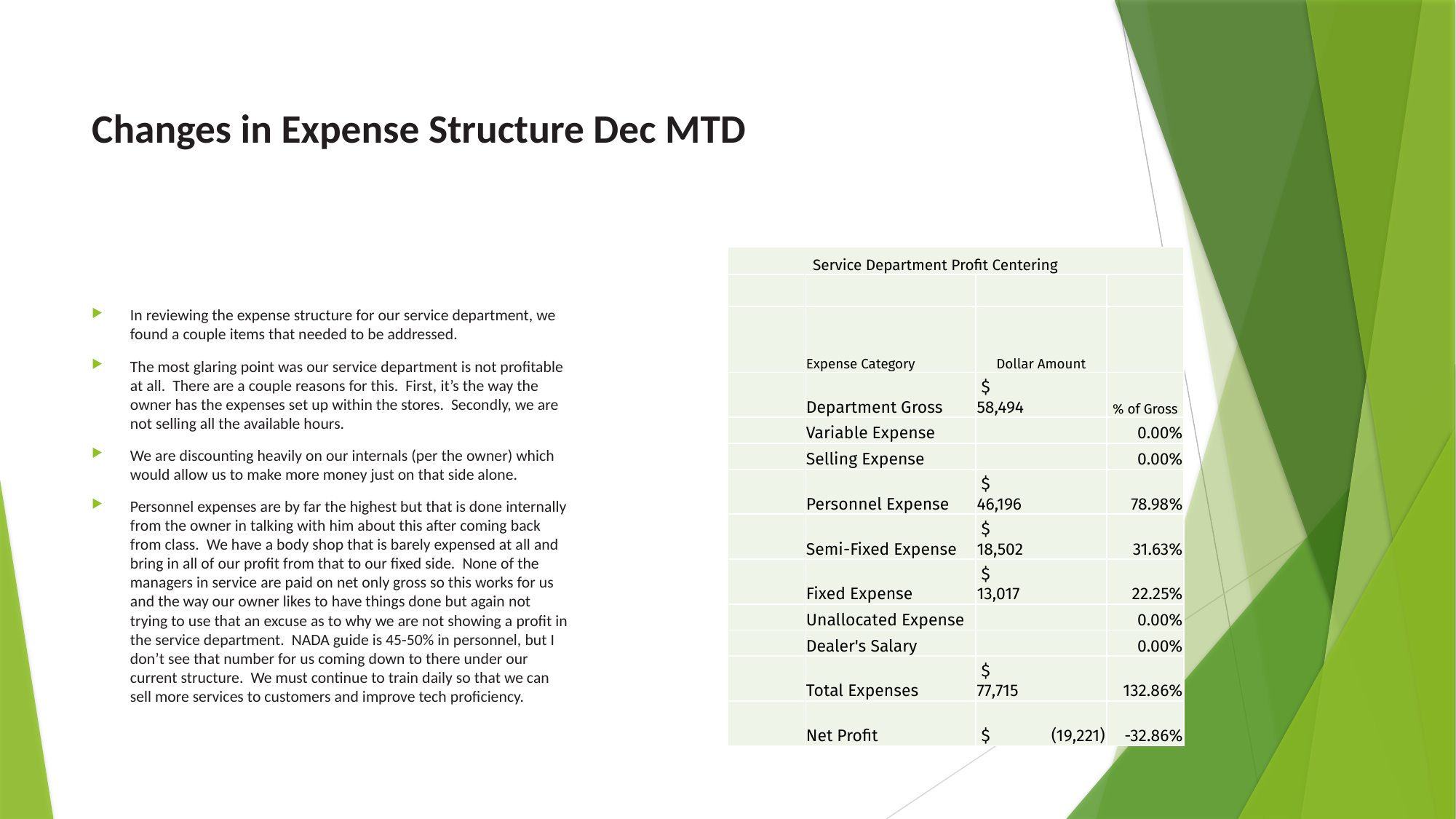

# Changes in Expense Structure Dec MTD
| Service Department Profit Centering |  |  |  |
| --- | --- | --- | --- |
|  |  |  |  |
|  | Expense Category | Dollar Amount |  |
|  | Department Gross | $ 58,494 | % of Gross |
|  | Variable Expense |  | 0.00% |
|  | Selling Expense |  | 0.00% |
|  | Personnel Expense | $ 46,196 | 78.98% |
|  | Semi-Fixed Expense | $ 18,502 | 31.63% |
|  | Fixed Expense | $ 13,017 | 22.25% |
|  | Unallocated Expense |  | 0.00% |
|  | Dealer's Salary |  | 0.00% |
|  | Total Expenses | $ 77,715 | 132.86% |
|  | Net Profit | $ (19,221) | -32.86% |

In reviewing the expense structure for our service department, we found a couple items that needed to be addressed.
The most glaring point was our service department is not profitable at all.  There are a couple reasons for this.  First, it’s the way the owner has the expenses set up within the stores.  Secondly, we are not selling all the available hours.
We are discounting heavily on our internals (per the owner) which would allow us to make more money just on that side alone.
Personnel expenses are by far the highest but that is done internally from the owner in talking with him about this after coming back from class.  We have a body shop that is barely expensed at all and bring in all of our profit from that to our fixed side.  None of the managers in service are paid on net only gross so this works for us and the way our owner likes to have things done but again not trying to use that an excuse as to why we are not showing a profit in the service department.  NADA guide is 45-50% in personnel, but I don’t see that number for us coming down to there under our current structure.  We must continue to train daily so that we can sell more services to customers and improve tech proficiency.